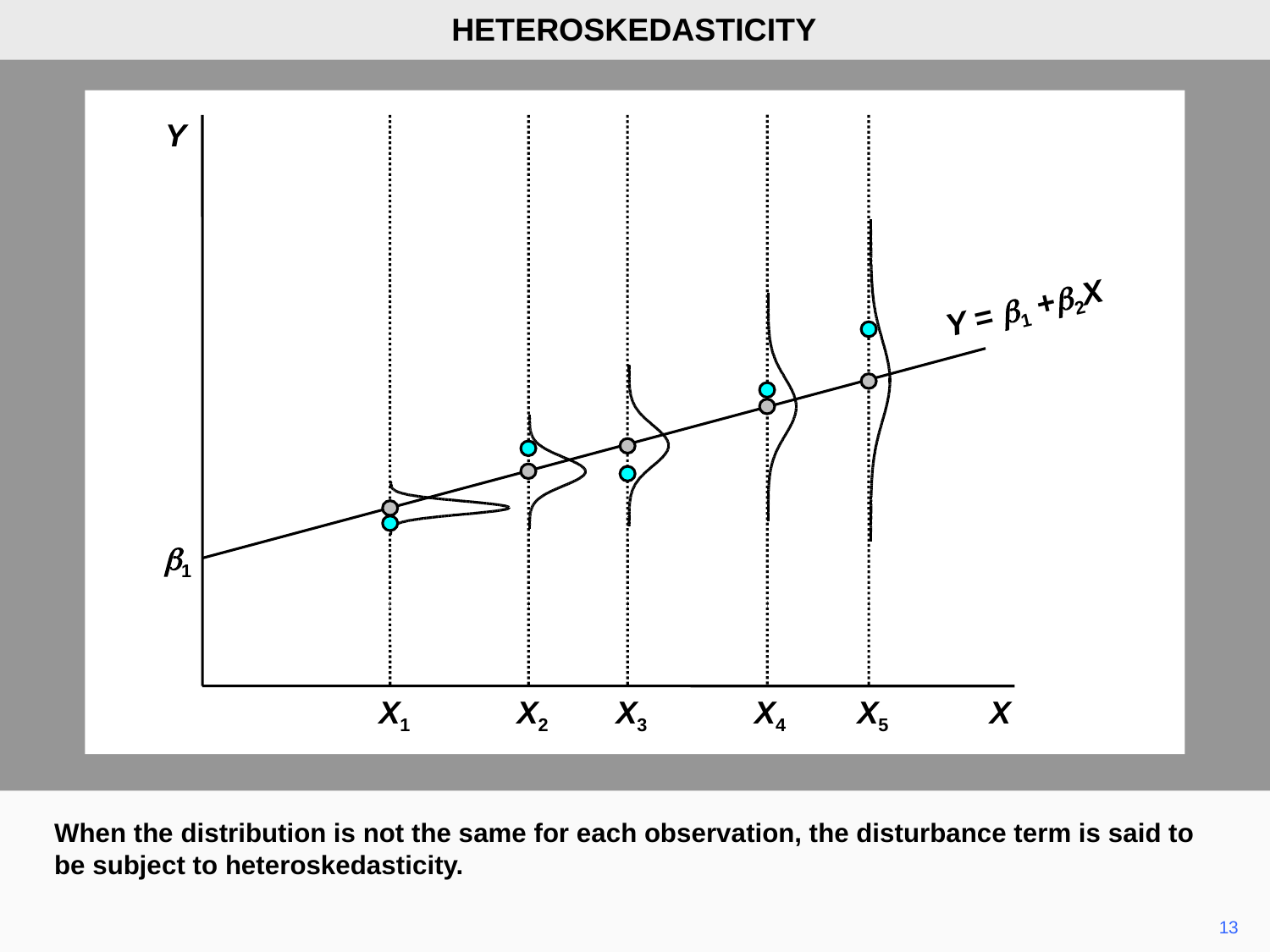

HETEROSKEDASTICITY

Y

Y = β1 +β2X

β1

X1
X2
X3
X4
X5
X

When the distribution is not the same for each observation, the disturbance term is said to be subject to heteroskedasticity.
13